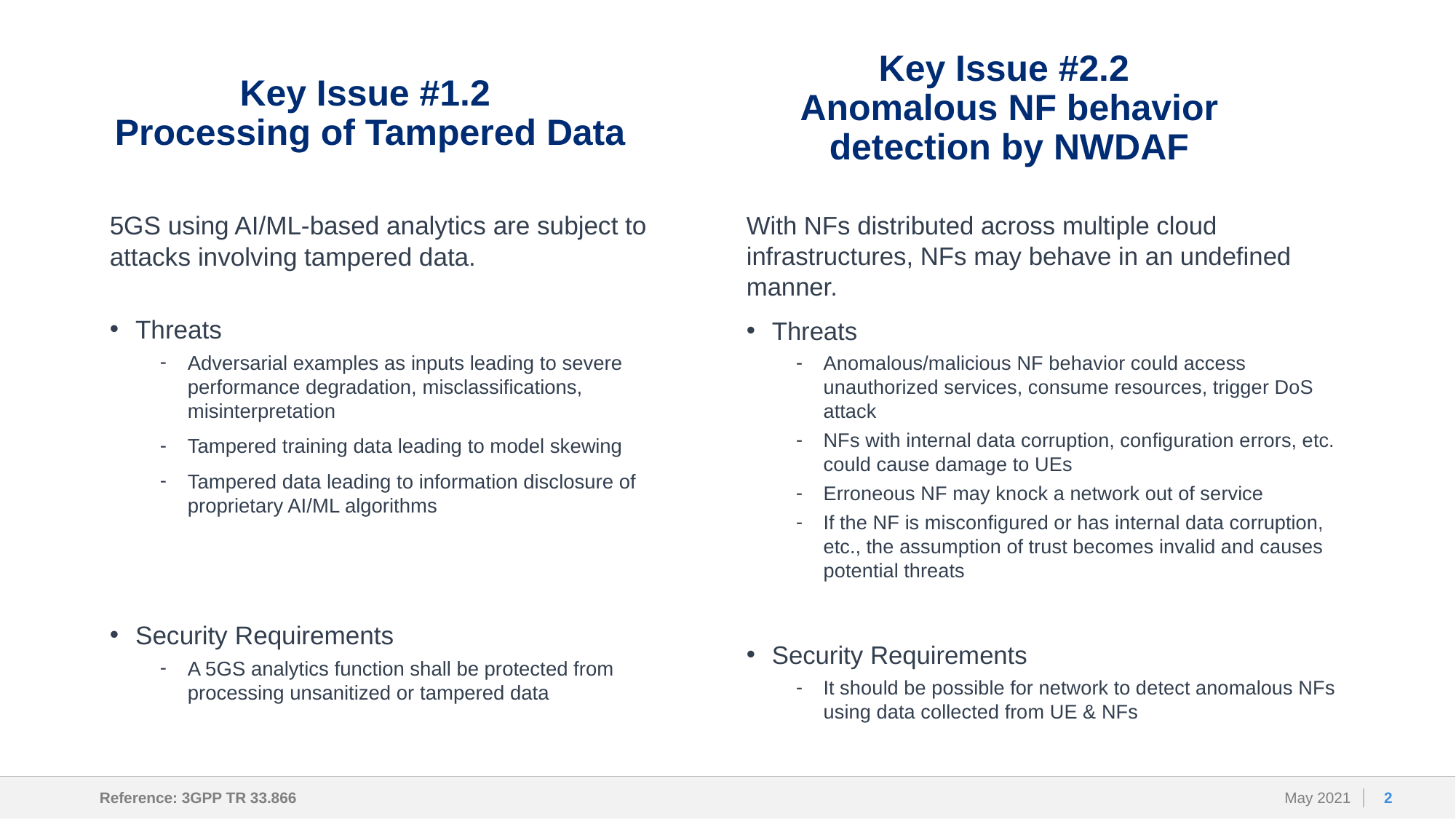

# Key Issue #1.2 Processing of Tampered Data
Key Issue #2.2
Anomalous NF behavior detection by NWDAF
5GS using AI/ML-based analytics are subject to attacks involving tampered data.
Threats
Adversarial examples as inputs leading to severe performance degradation, misclassifications, misinterpretation
Tampered training data leading to model skewing
Tampered data leading to information disclosure of proprietary AI/ML algorithms

Security Requirements
A 5GS analytics function shall be protected from processing unsanitized or tampered data
With NFs distributed across multiple cloud infrastructures, NFs may behave in an undefined manner.
Threats
Anomalous/malicious NF behavior could access unauthorized services, consume resources, trigger DoS attack
NFs with internal data corruption, configuration errors, etc. could cause damage to UEs
Erroneous NF may knock a network out of service
If the NF is misconfigured or has internal data corruption, etc., the assumption of trust becomes invalid and causes potential threats

Security Requirements
It should be possible for network to detect anomalous NFs using data collected from UE & NFs
2
Reference: 3GPP TR 33.866
May 2021